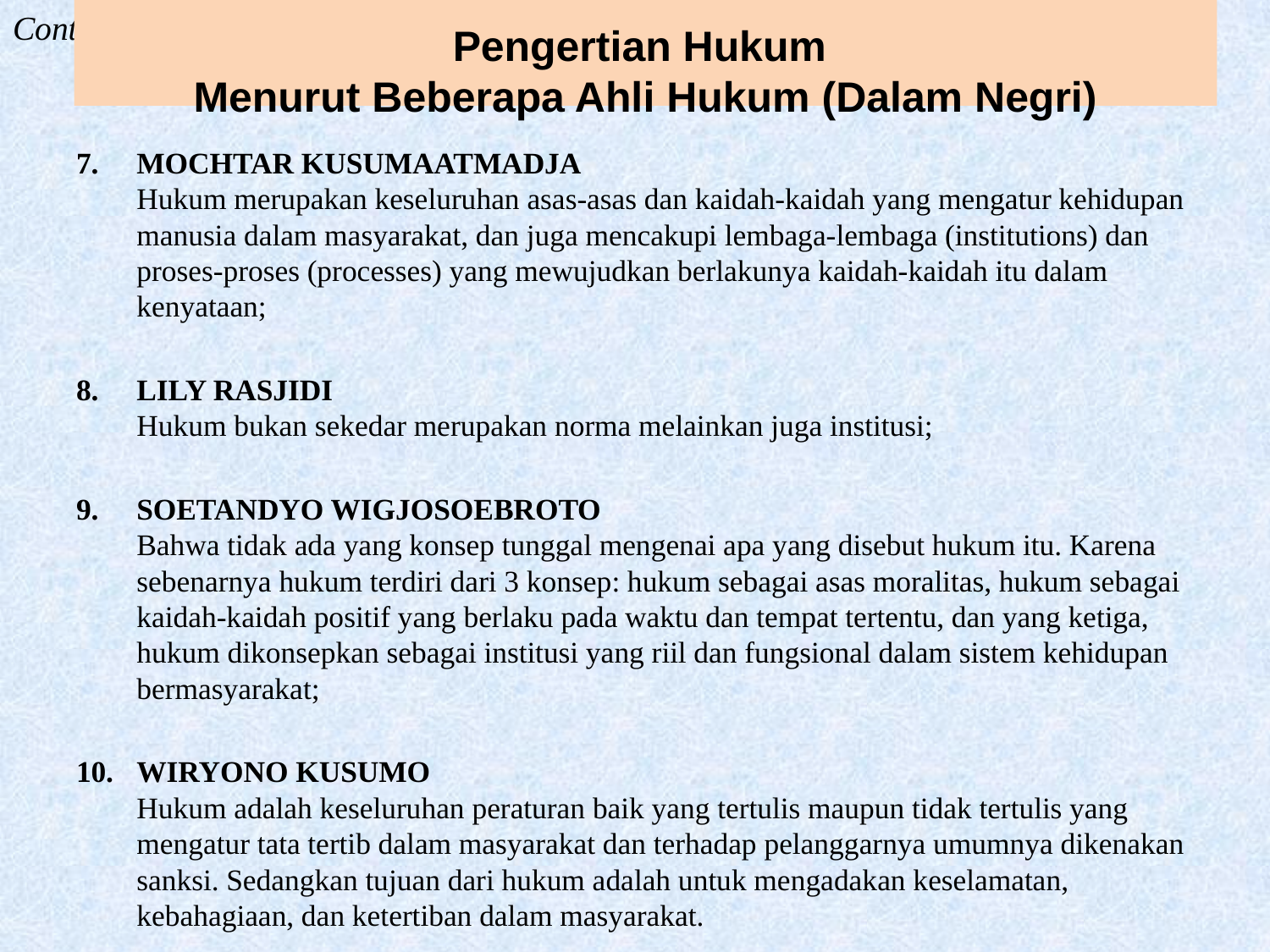

Cont’d
# Pengertian Hukum Menurut Beberapa Ahli Hukum (Dalam Negri)
MOCHTAR KUSUMAATMADJA
Hukum merupakan keseluruhan asas-asas dan kaidah-kaidah yang mengatur kehidupan manusia dalam masyarakat, dan juga mencakupi lembaga-lembaga (institutions) dan proses-proses (processes) yang mewujudkan berlakunya kaidah-kaidah itu dalam kenyataan;

LILY RASJIDI
Hukum bukan sekedar merupakan norma melainkan juga institusi;

SOETANDYO WIGJOSOEBROTO
Bahwa tidak ada yang konsep tunggal mengenai apa yang disebut hukum itu. Karena sebenarnya hukum terdiri dari 3 konsep: hukum sebagai asas moralitas, hukum sebagai kaidah-kaidah positif yang berlaku pada waktu dan tempat tertentu, dan yang ketiga, hukum dikonsepkan sebagai institusi yang riil dan fungsional dalam sistem kehidupan bermasyarakat;

WIRYONO KUSUMO
Hukum adalah keseluruhan peraturan baik yang tertulis maupun tidak tertulis yang mengatur tata tertib dalam masyarakat dan terhadap pelanggarnya umumnya dikenakan sanksi. Sedangkan tujuan dari hukum adalah untuk mengadakan keselamatan, kebahagiaan, dan ketertiban dalam masyarakat.